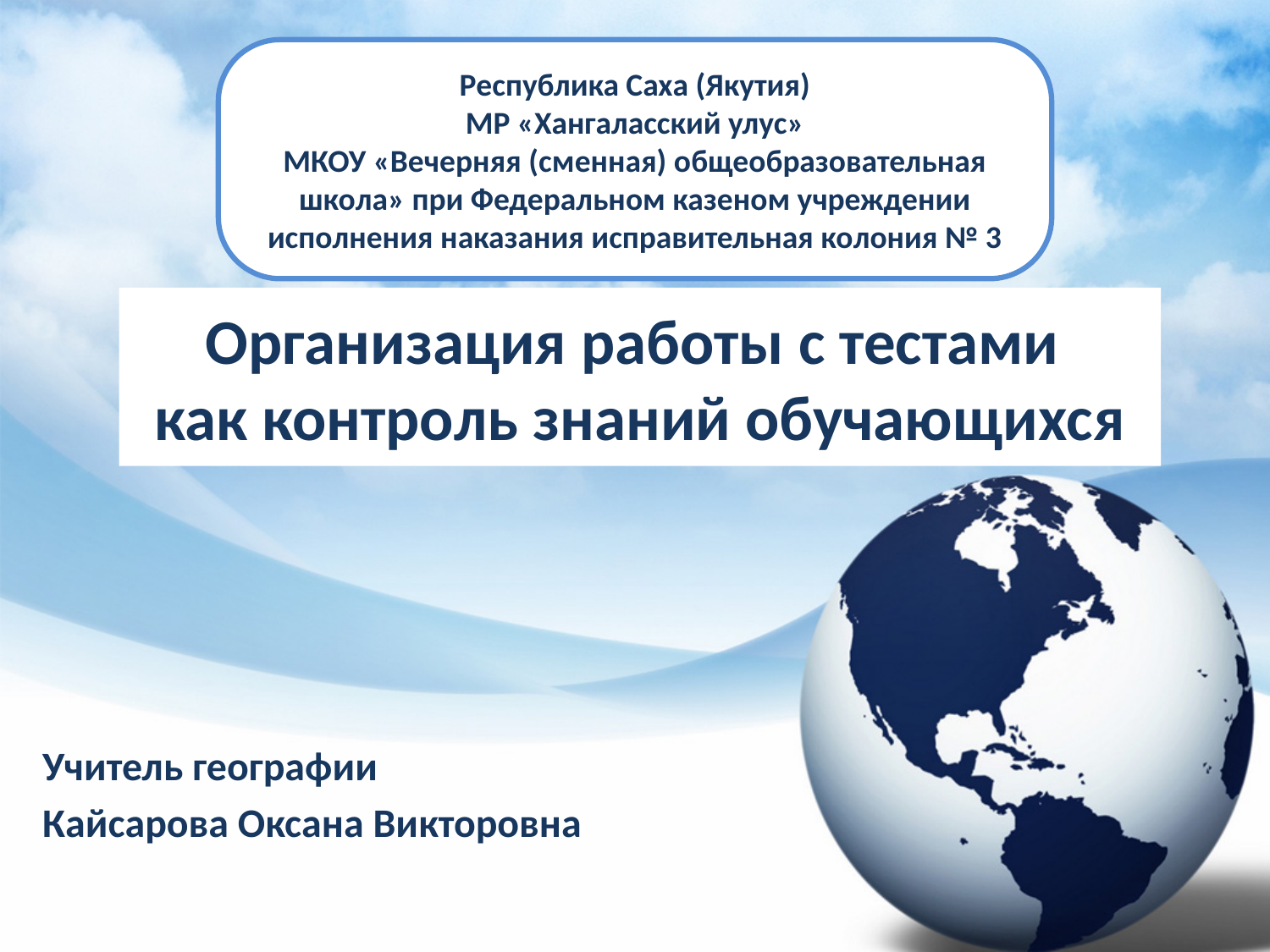

Республика Саха (Якутия)
МР «Хангаласский улус»
МКОУ «Вечерняя (сменная) общеобразовательная школа» при Федеральном казеном учреждении исполнения наказания исправительная колония № 3
# Организация работы с тестами как контроль знаний обучающихся
Учитель географии
Кайсарова Оксана Викторовна